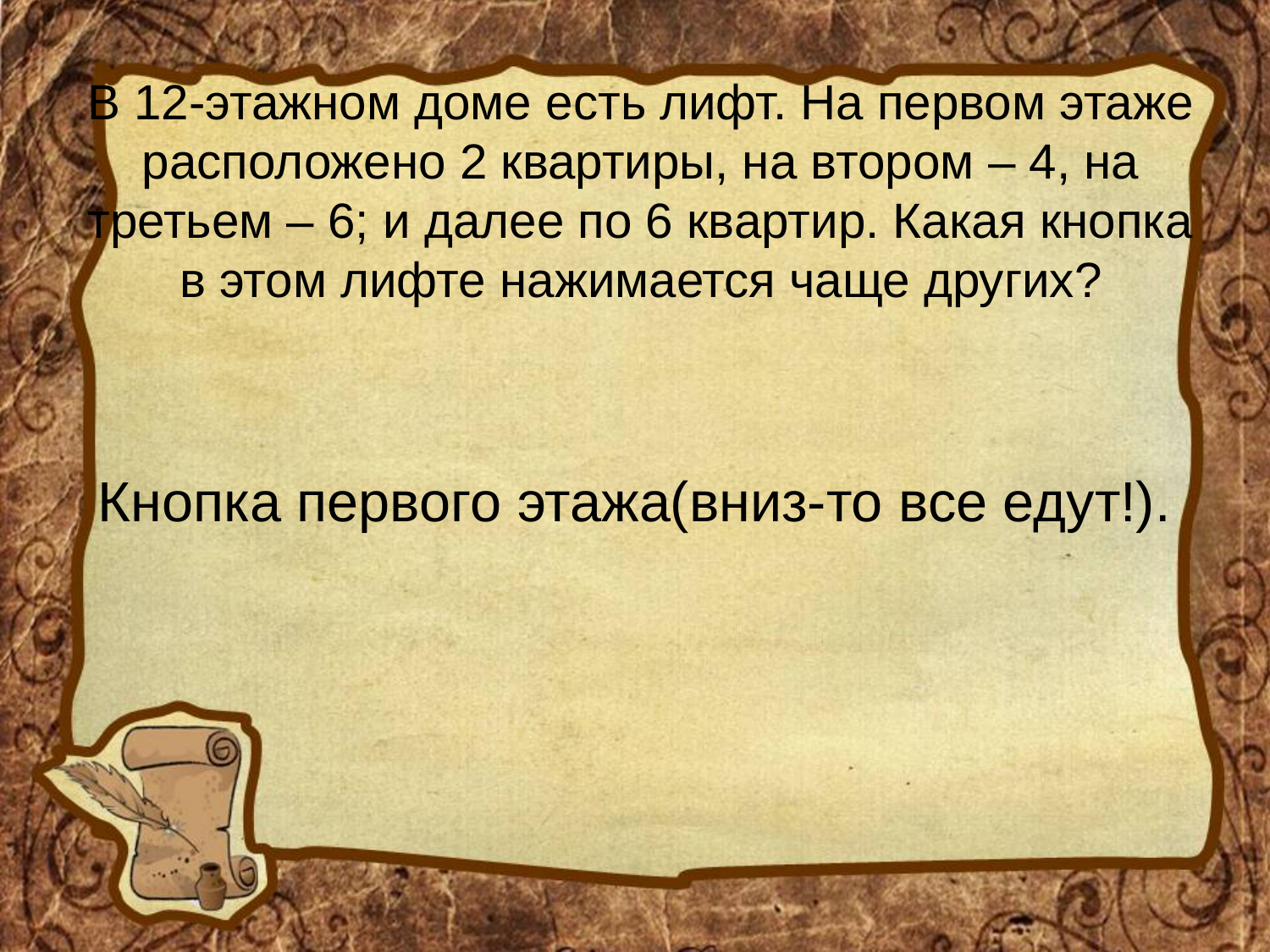

# В 12-этажном доме есть лифт. На первом этаже расположено 2 квартиры, на втором – 4, на третьем – 6; и далее по 6 квартир. Какая кнопка в этом лифте нажимается чаще других?

Кнопка первого этажа(вниз-то все едут!).